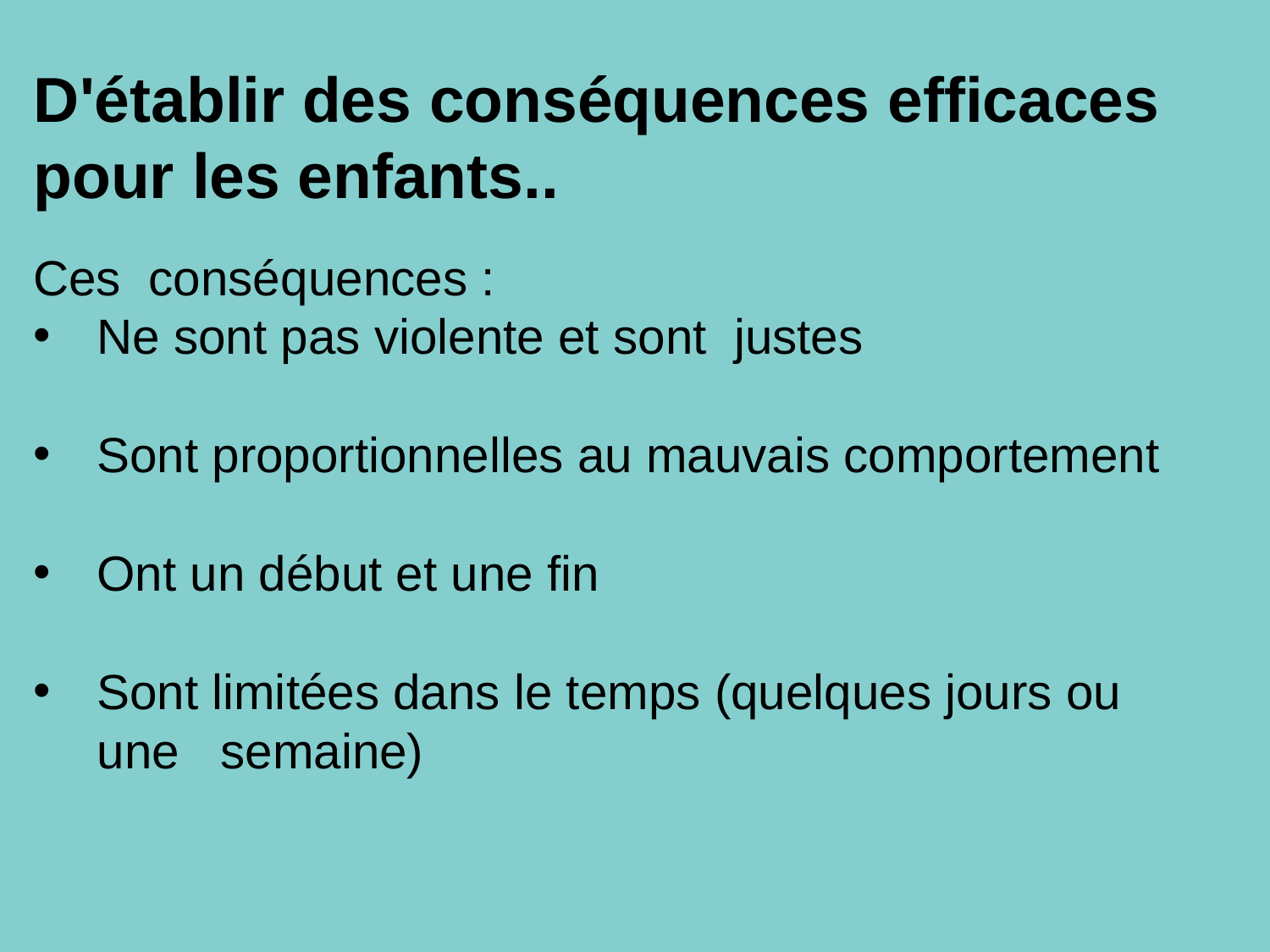

# D'établir des conséquences efficaces pour les enfants..
Ces  conséquences :
Ne sont pas violente et sont  justes

Sont proportionnelles au mauvais comportement

Ont un début et une fin

Sont limitées dans le temps (quelques jours ou une   semaine)